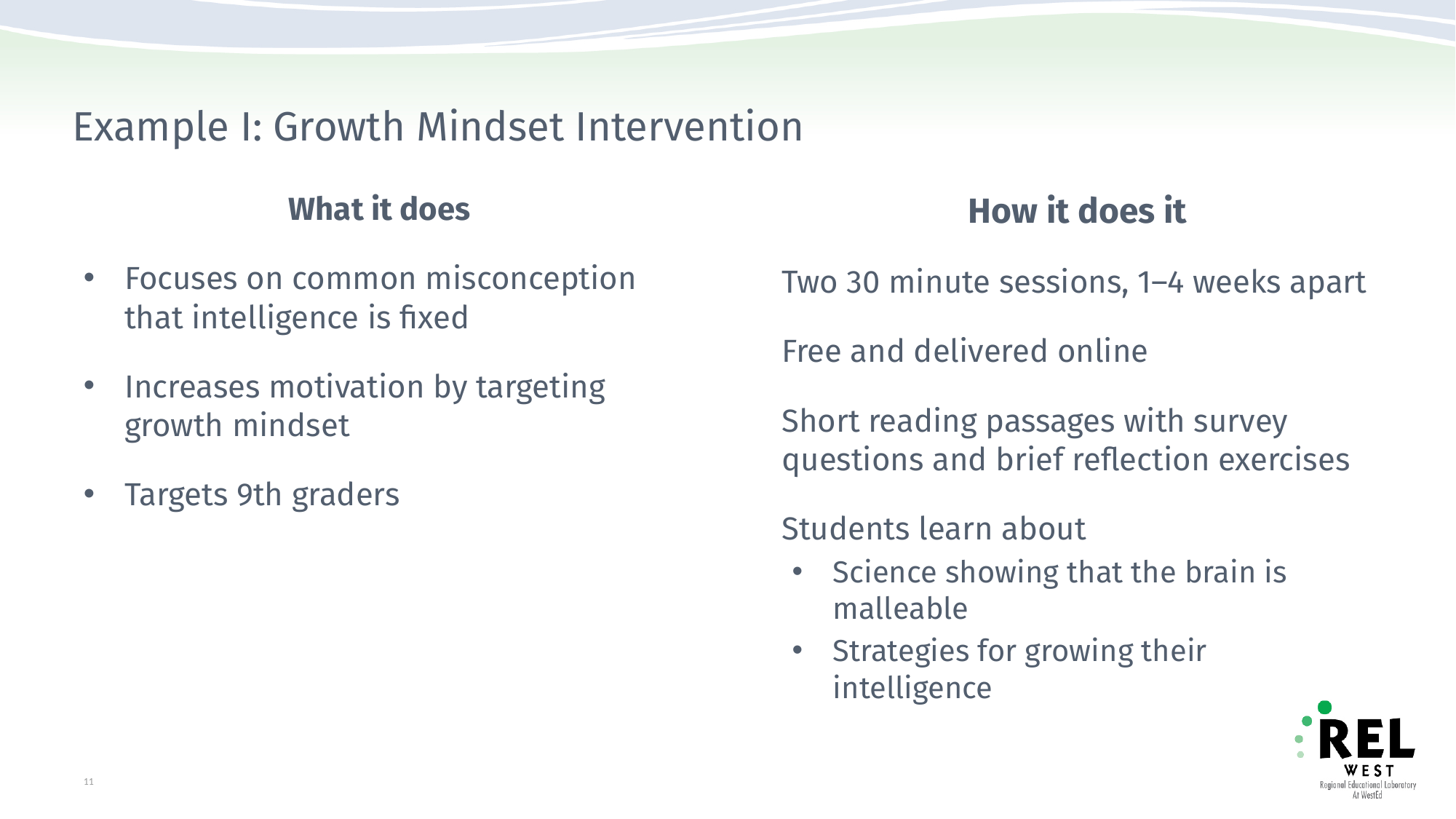

# Example I: Growth Mindset Intervention
What it does
Focuses on common misconception that intelligence is fixed
Increases motivation by targeting growth mindset
Targets 9th graders
How it does it
Two 30 minute sessions, 1–4 weeks apart
Free and delivered online
Short reading passages with survey questions and brief reflection exercises
Students learn about
Science showing that the brain is malleable
Strategies for growing their intelligence
11